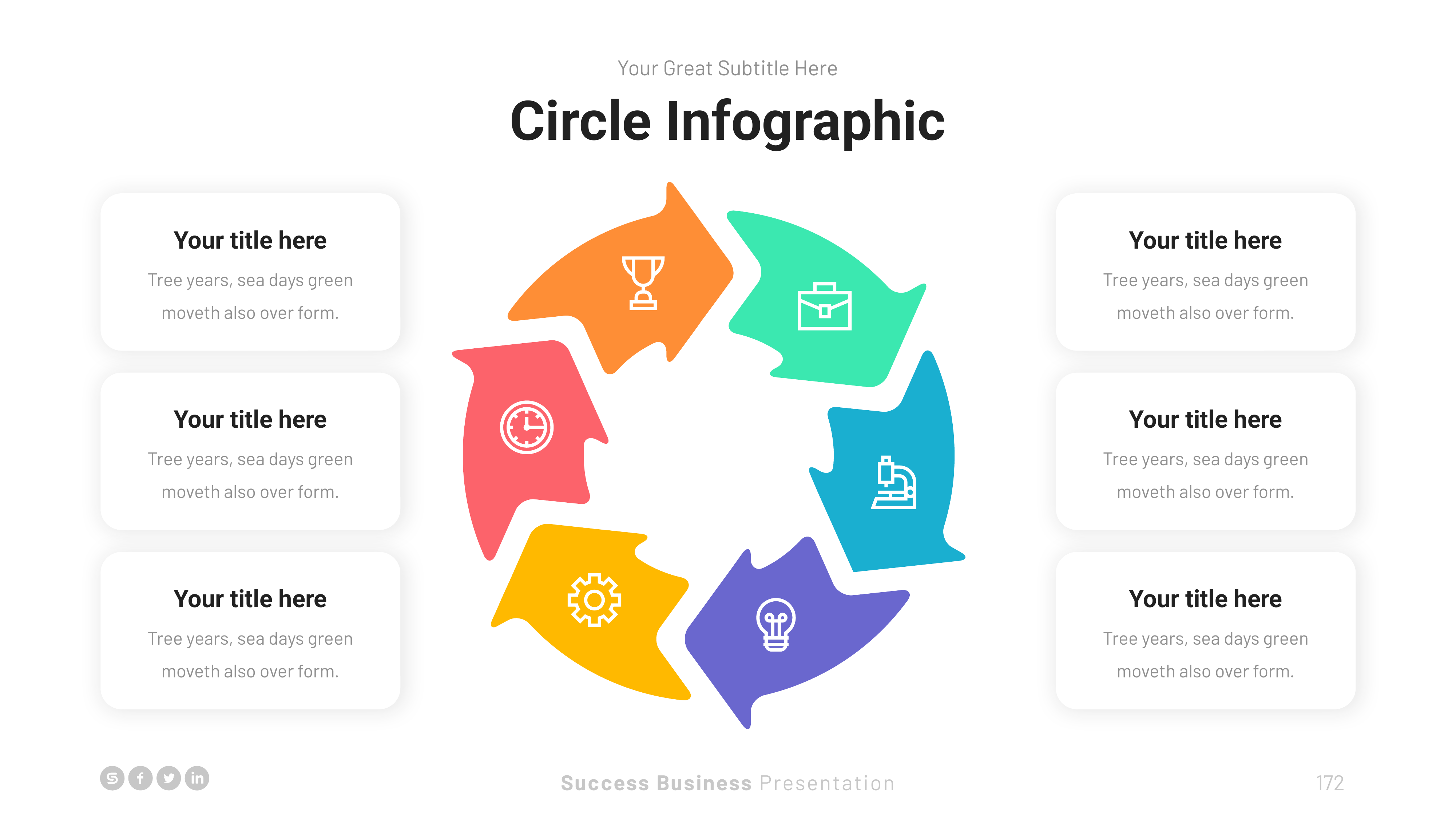

Your Great Subtitle Here
Circle Infographic

Your title here
Tree years, sea days green moveth also over form.
Your title here
Tree years, sea days green moveth also over form.

Your title here
Tree years, sea days green moveth also over form.
Your title here
Tree years, sea days green moveth also over form.

Your title here
Tree years, sea days green moveth also over form.
Your title here
Tree years, sea days green moveth also over form.